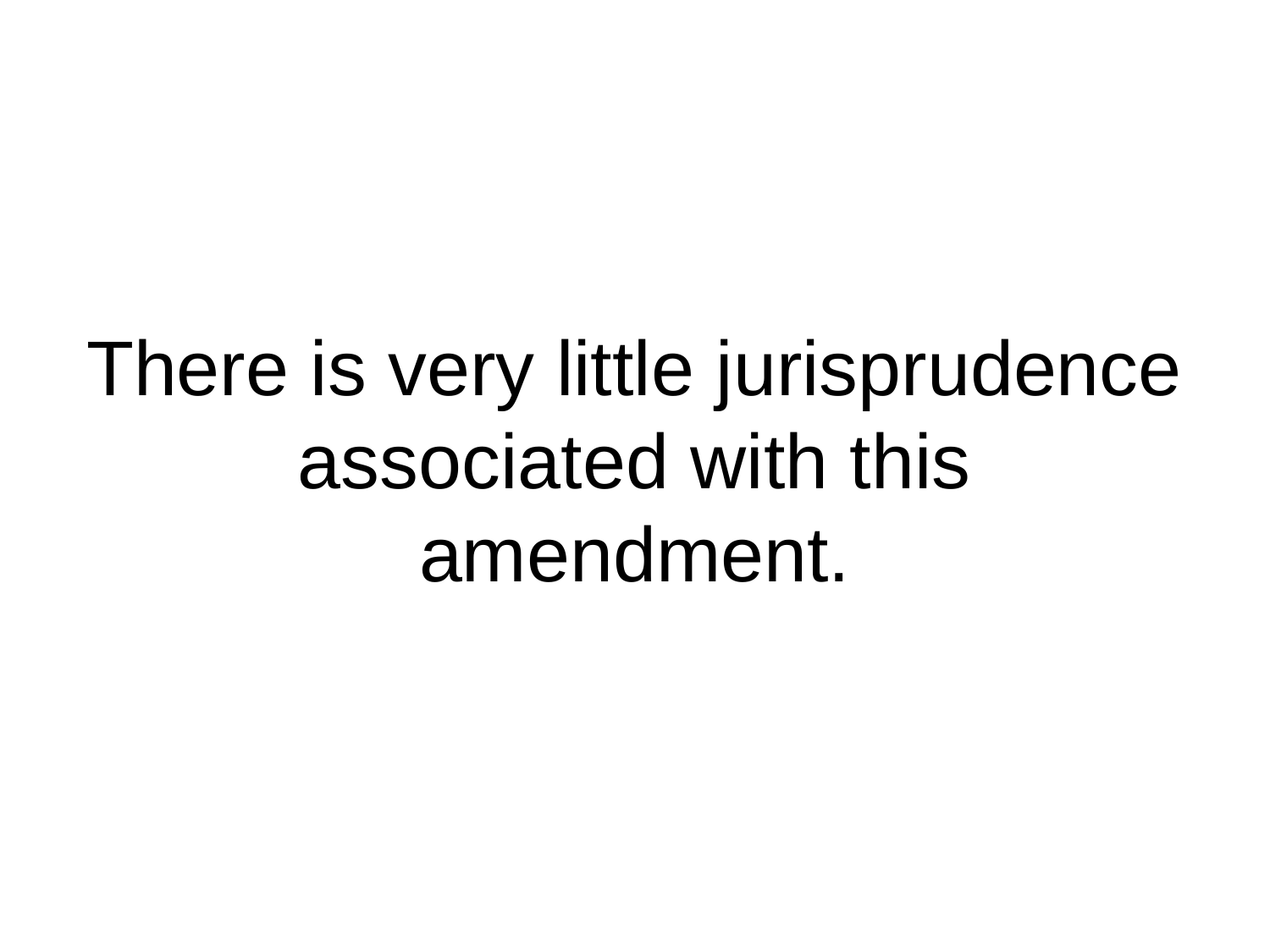

# There is very little jurisprudence associated with this amendment.